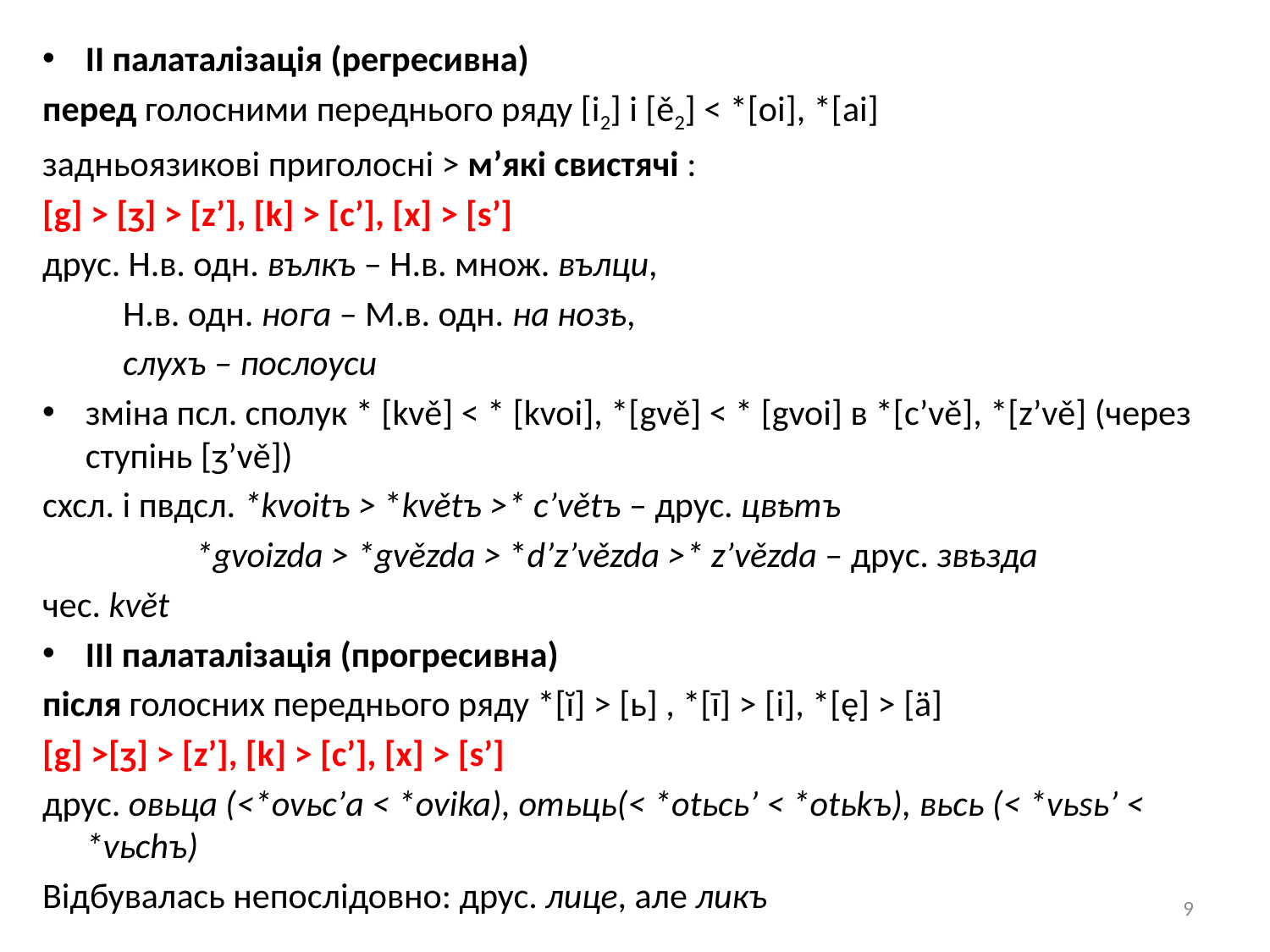

ІІ палаталізація (регресивна)
перед голосними переднього ряду [i2] і [ě2] < *[oi], *[ai]
задньоязикові приголосні > м’які свистячі :
[g] > [ʒ] > [z’], [k] > [c’], [х] > [s’]
друс. Н.в. одн. вълкъ – Н.в. множ. вълци,
          Н.в. одн. нога – М.в. одн. на нозҍ,
          слухъ – послоуси
зміна псл. сполук * [kvě] < * [kvoi], *[gvě] < * [gvoi] в *[c’vě], *[z’vě] (через ступінь [ʒ’vě])
схсл. і пвдсл. *kvoitъ > *květъ >* c’větъ – друс. цвҍтъ
                   *gvoizda > *gvězda > *d’z’vězda >* z’vězda – друс. звҍзда
чес. květ
ІІІ палаталізація (прогресивна)
після голосних переднього ряду *[ĭ] > [ь] , *[ī] > [i], *[ę] > [ä]
[g] >[ʒ] > [z’], [k] > [c’], [х] > [s’]
друс. овьца (<*ovьc’a < *ovika), отьць(< *otьcь’ < *otьkъ), вьсь (< *vьsь’ < *vьchъ)
Відбувалась непослідовно: друс. лице, але ликъ

9